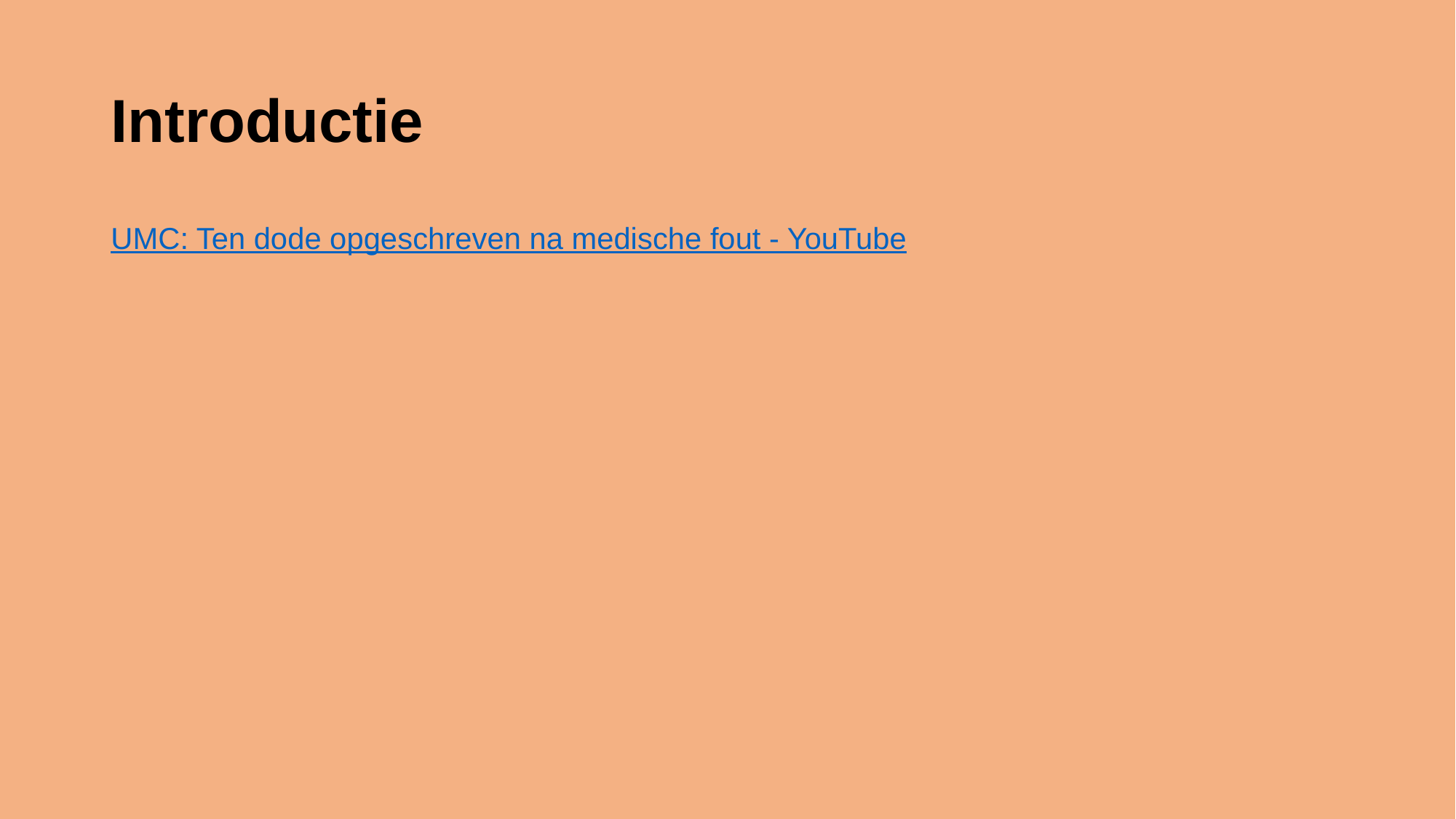

# Introductie
UMC: Ten dode opgeschreven na medische fout - YouTube